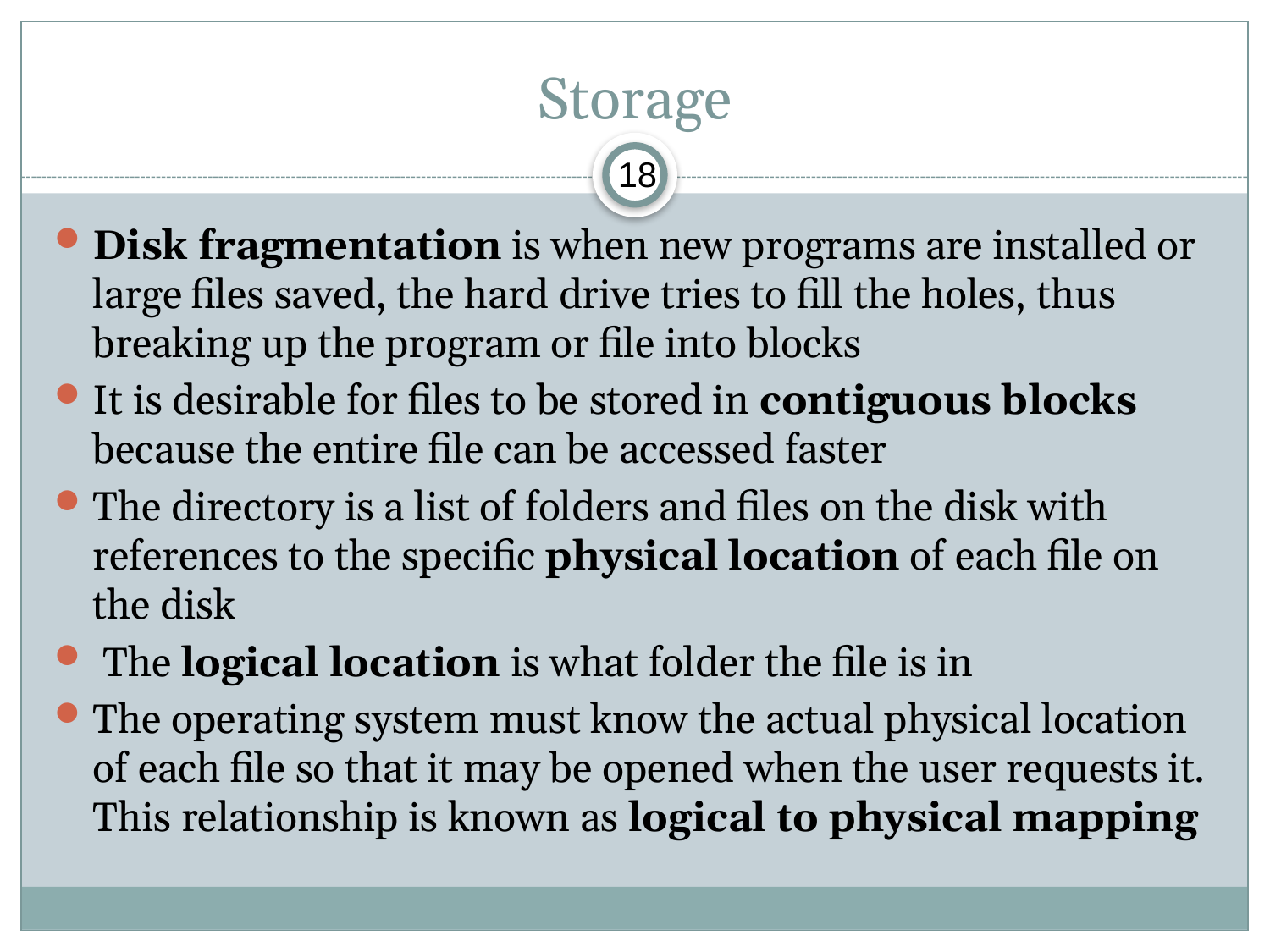

# Storage
18
Disk fragmentation is when new programs are installed or large files saved, the hard drive tries to fill the holes, thus breaking up the program or file into blocks
It is desirable for files to be stored in contiguous blocks because the entire file can be accessed faster
The directory is a list of folders and files on the disk with references to the specific physical location of each file on the disk
 The logical location is what folder the file is in
The operating system must know the actual physical location of each file so that it may be opened when the user requests it. This relationship is known as logical to physical mapping